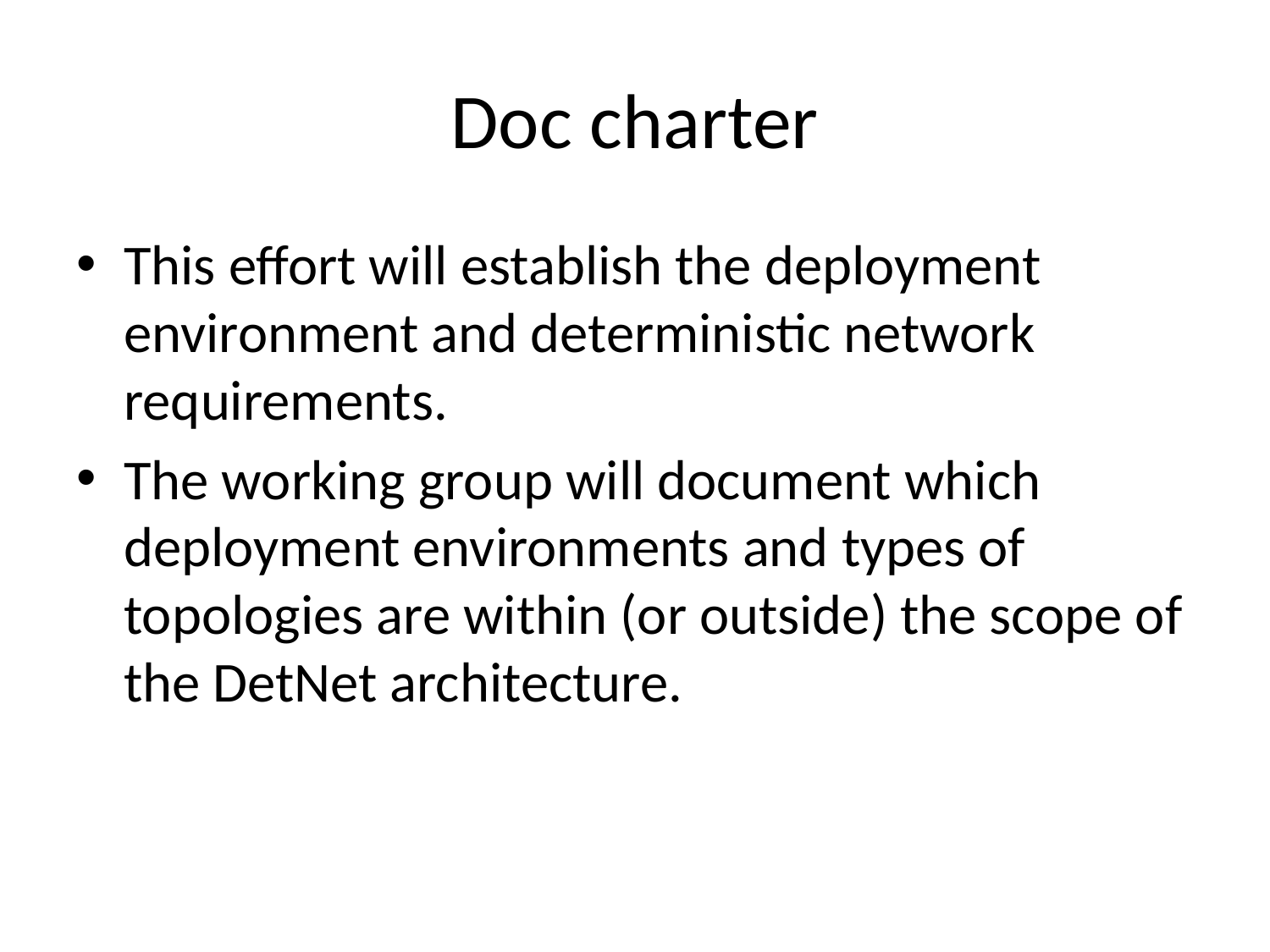

# Doc charter
This effort will establish the deployment environment and deterministic network requirements.
The working group will document which deployment environments and types of topologies are within (or outside) the scope of the DetNet architecture.